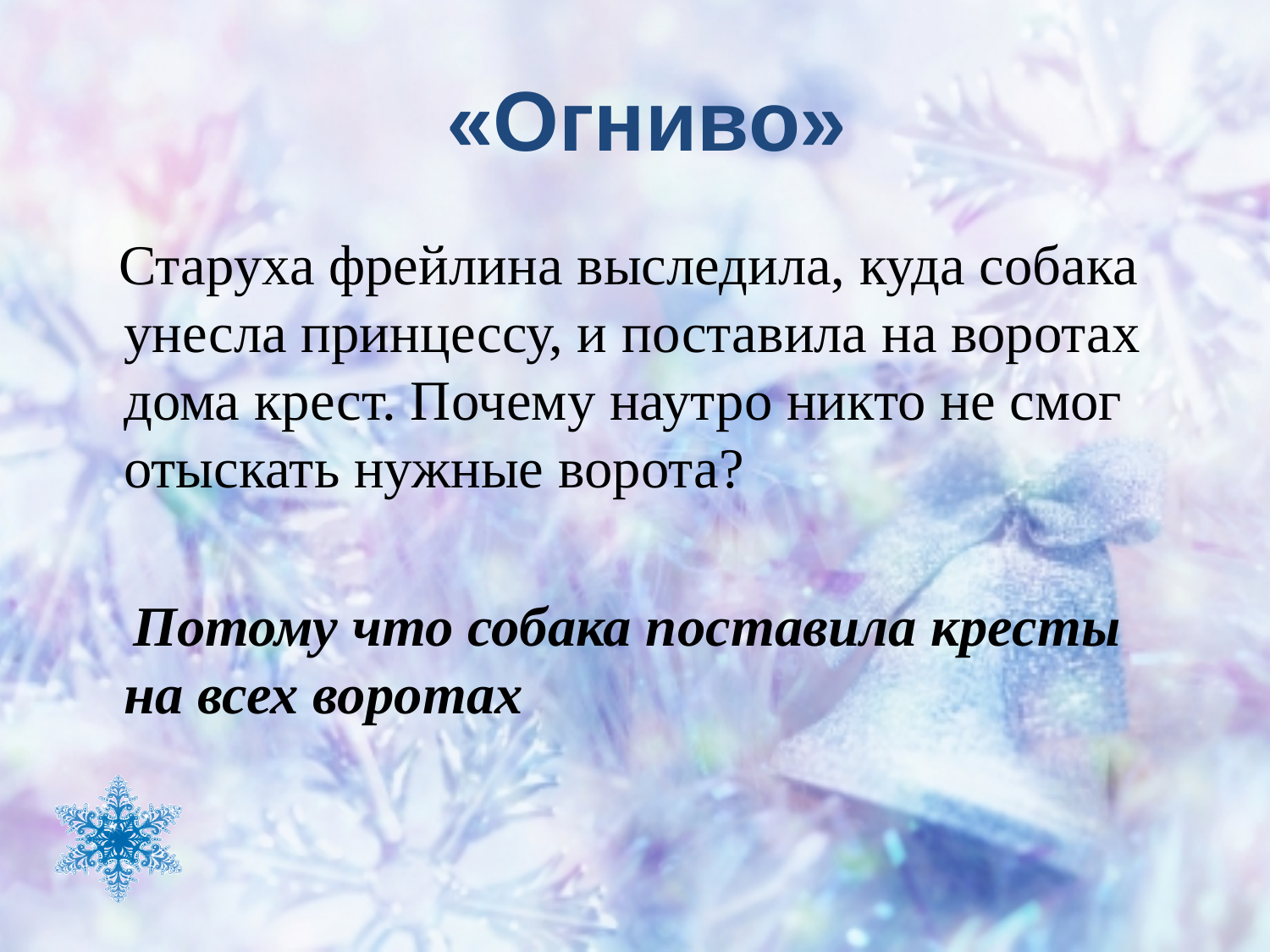

# «Огниво»
   Старуха фрейлина выследила, куда собака унесла принцессу, и поставила на воротах дома крест. Почему наутро никто не смог отыскать нужные ворота?

    Потому что собака поставила кресты на всех воротах